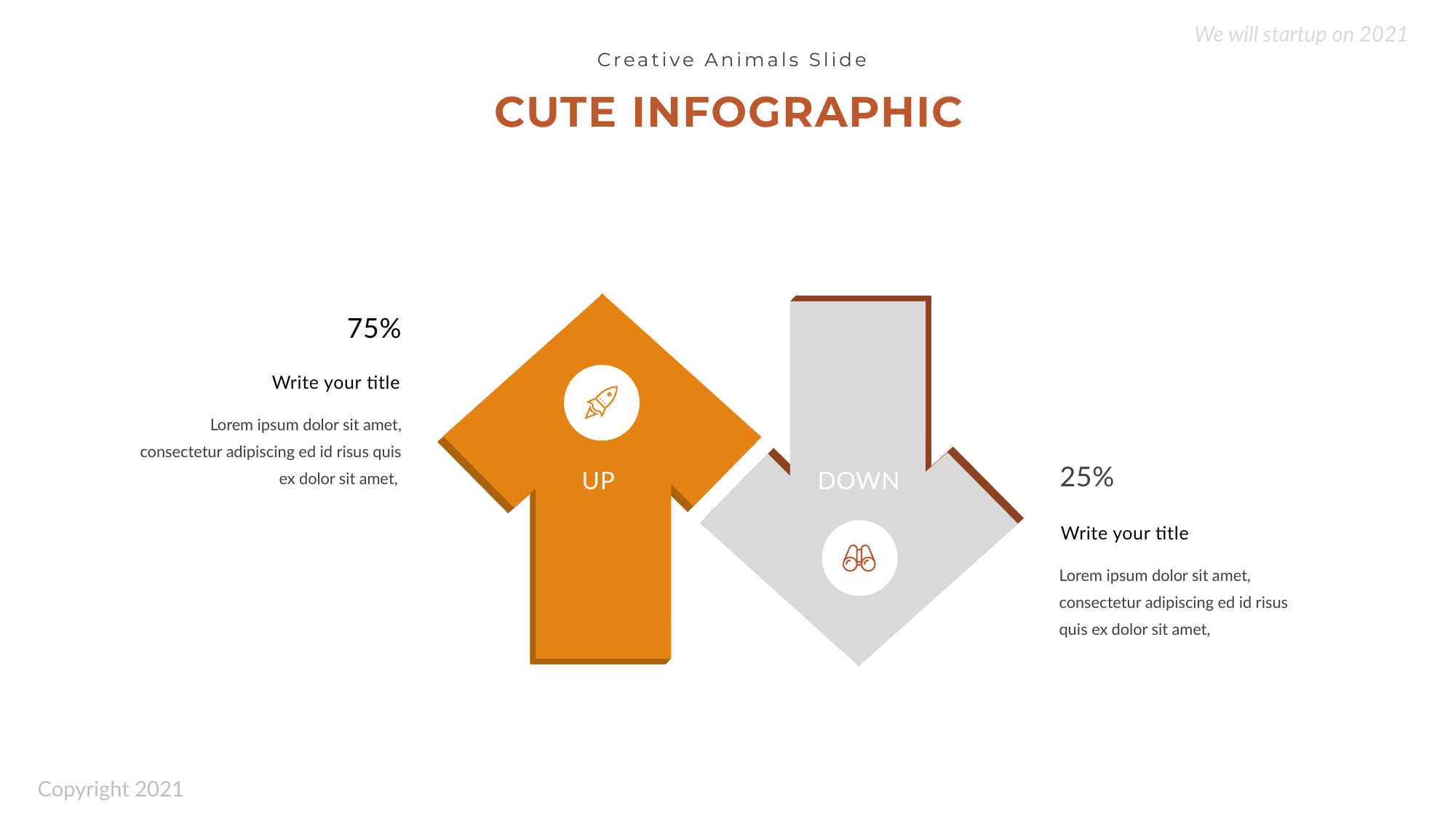

We will startup on 2021
Creative Animals Slide
CUTE INFOGRAPHIC

DOWN

75%
Write your title
Lorem ipsum dolor sit amet, consectetur adipiscing ed id risus quis ex dolor sit amet,

UP
25%
Write your title
Lorem ipsum dolor sit amet, consectetur adipiscing ed id risus quis ex dolor sit amet,

Copyright 2021